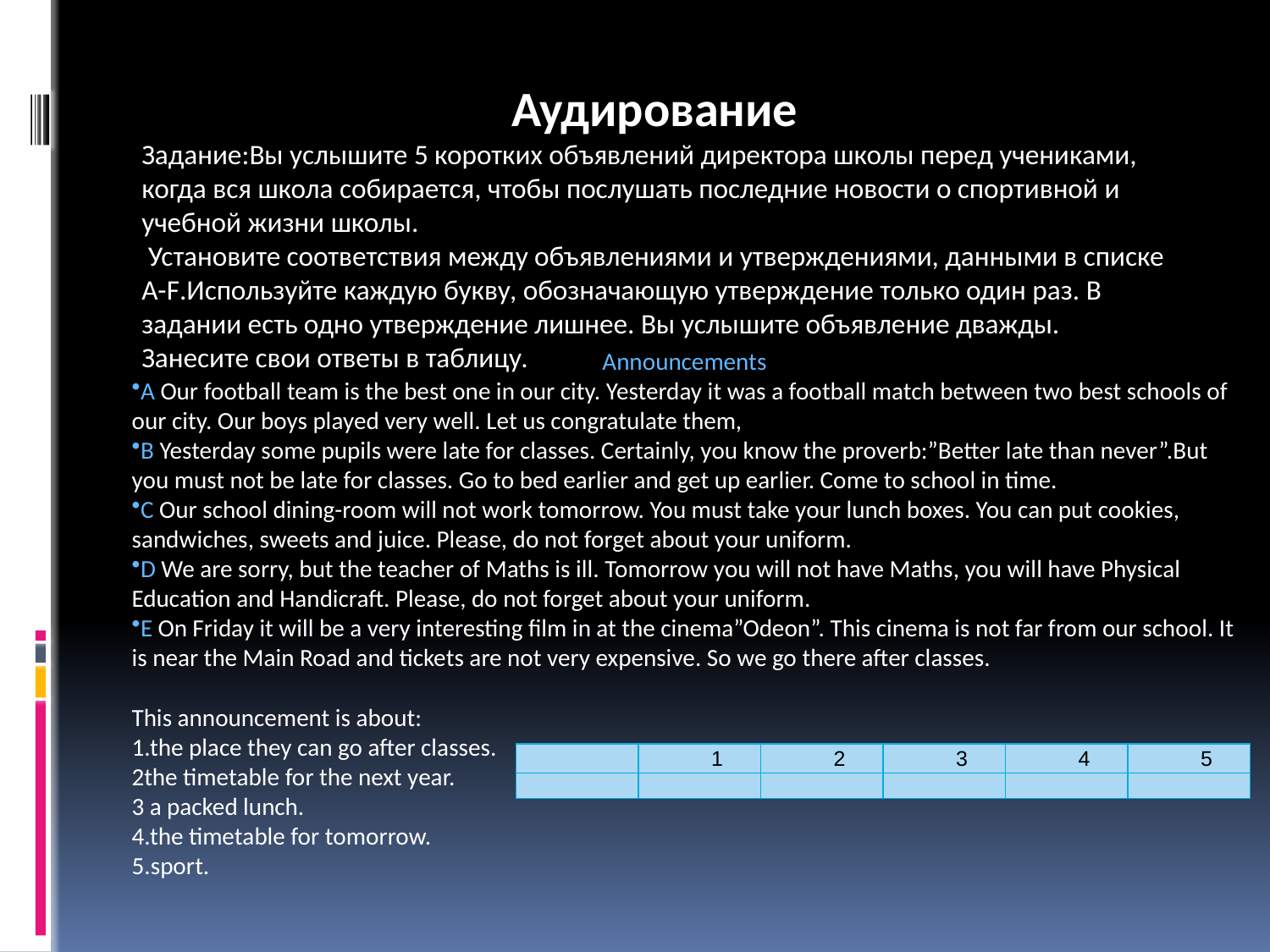

Аудирование
Задание:Вы услышите 5 коротких объявлений директора школы перед учениками, когда вся школа собирается, чтобы послушать последние новости о спортивной и учебной жизни школы.
 Установите соответствия между объявлениями и утверждениями, данными в списке A-F.Используйте каждую букву, обозначающую утверждение только один раз. В задании есть одно утверждение лишнее. Вы услышите объявление дважды. Занесите свои ответы в таблицу.
Announcements
A Our football team is the best one in our city. Yesterday it was a football match between two best schools of our city. Our boys played very well. Let us congratulate them,
B Yesterday some pupils were late for classes. Certainly, you know the proverb:”Better late than never”.But you must not be late for classes. Go to bed earlier and get up earlier. Come to school in time.
C Our school dining-room will not work tomorrow. You must take your lunch boxes. You can put cookies, sandwiches, sweets and juice. Please, do not forget about your uniform.
D We are sorry, but the teacher of Maths is ill. Tomorrow you will not have Maths, you will have Physical Education and Handicraft. Please, do not forget about your uniform.
E On Friday it will be a very interesting film in at the cinema”Odeon”. This cinema is not far from our school. It is near the Main Road and tickets are not very expensive. So we go there after classes.

This announcement is about:
1.the place they can go after classes.
2the timetable for the next year.
3 a packed lunch.
4.the timetable for tomorrow.
5.sport.
|  | 1 | 2 | 3 | 4 | 5 |
| --- | --- | --- | --- | --- | --- |
|  |  |  |  |  |  |